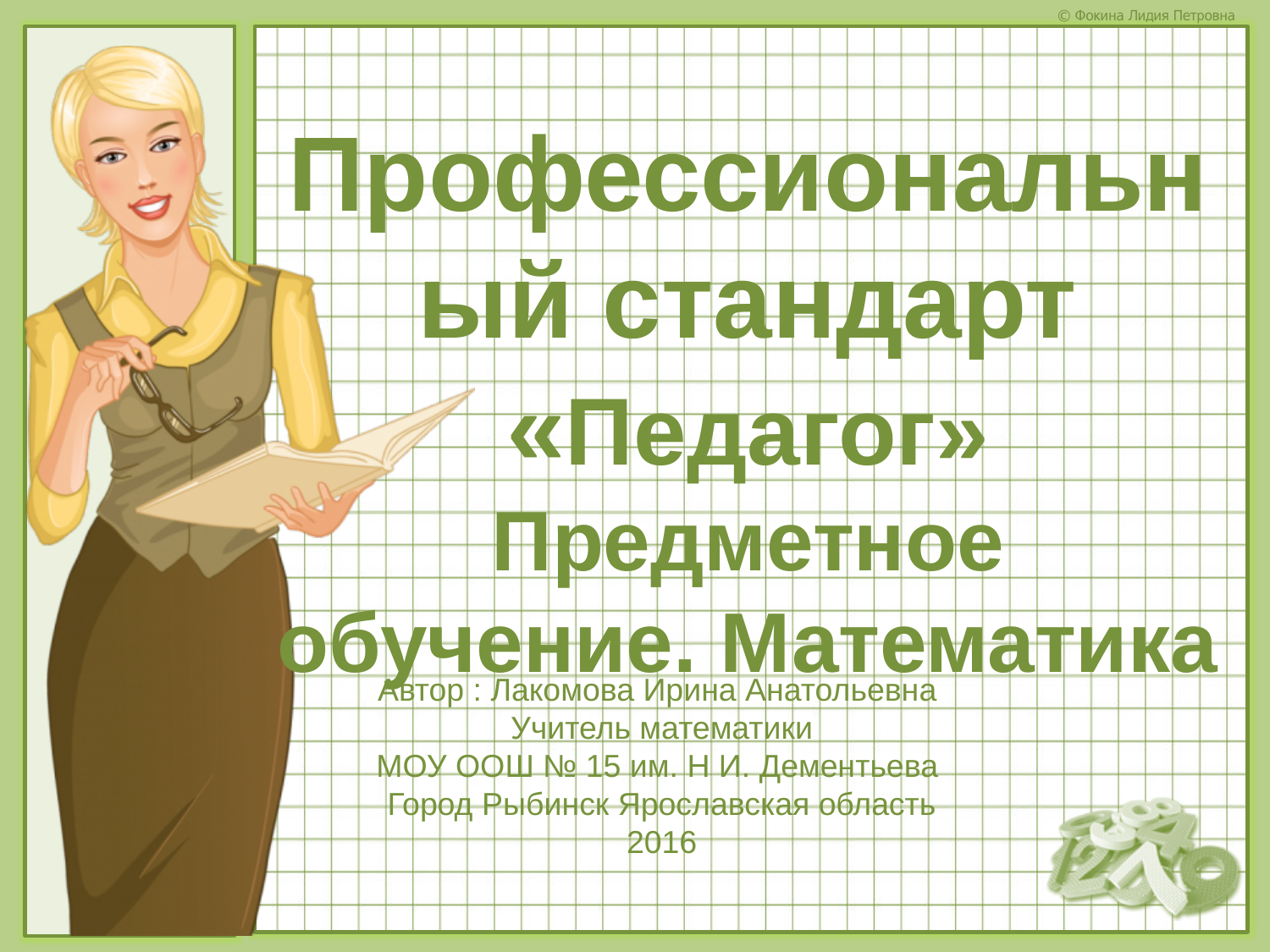

Профессиональный стандарт «Педагог»
Предметное обучение. Математика

Автор : Лакомова Ирина Анатольевна
Учитель математики
МОУ ООШ № 15 им. Н И. Дементьева
Город Рыбинск Ярославская область
2016